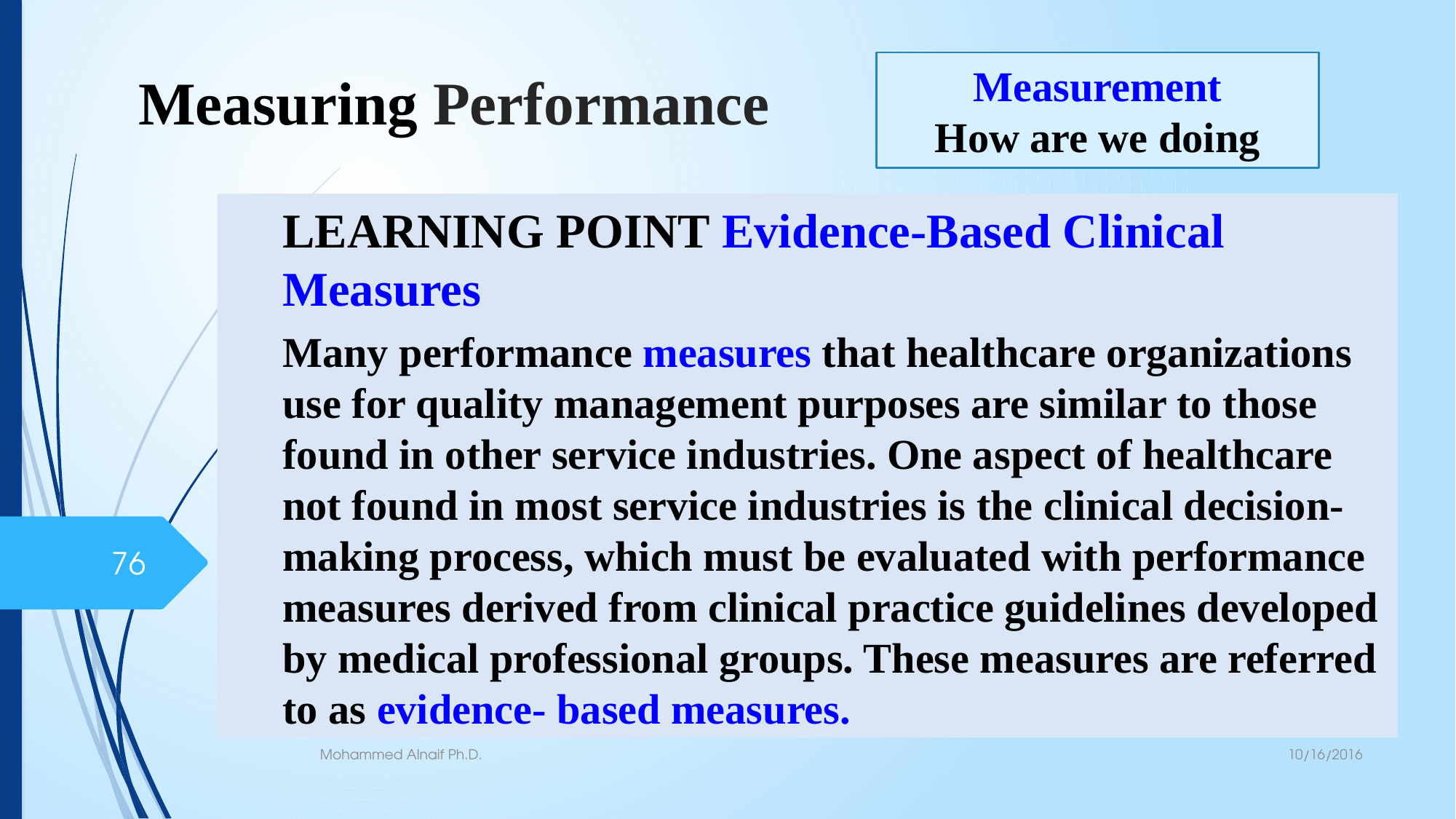

# Measuring Performance
Measurement
How are we doing

LEARNING POINT Evidence-Based Clinical Measures
Many performance measures that healthcare organizations use for quality management purposes are similar to those found in other service industries. One aspect of healthcare not found in most service industries is the clinical decision-making process, which must be evaluated with performance measures derived from clinical practice guidelines developed by medical professional groups. These measures are referred to as evidence- based measures.
76
10/16/2016
Mohammed Alnaif Ph.D.